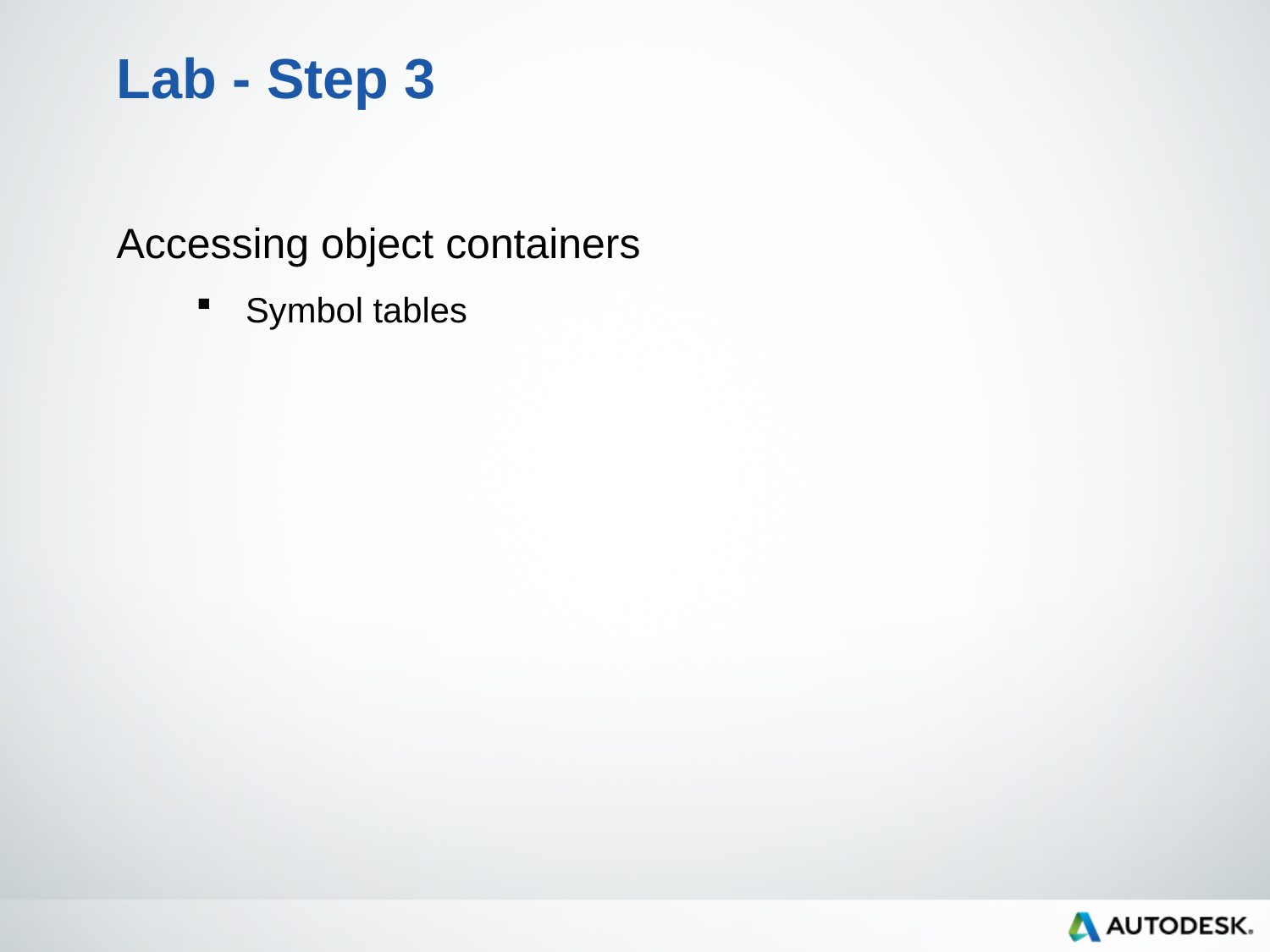

# Lab - Step 3
Accessing object containers
Symbol tables